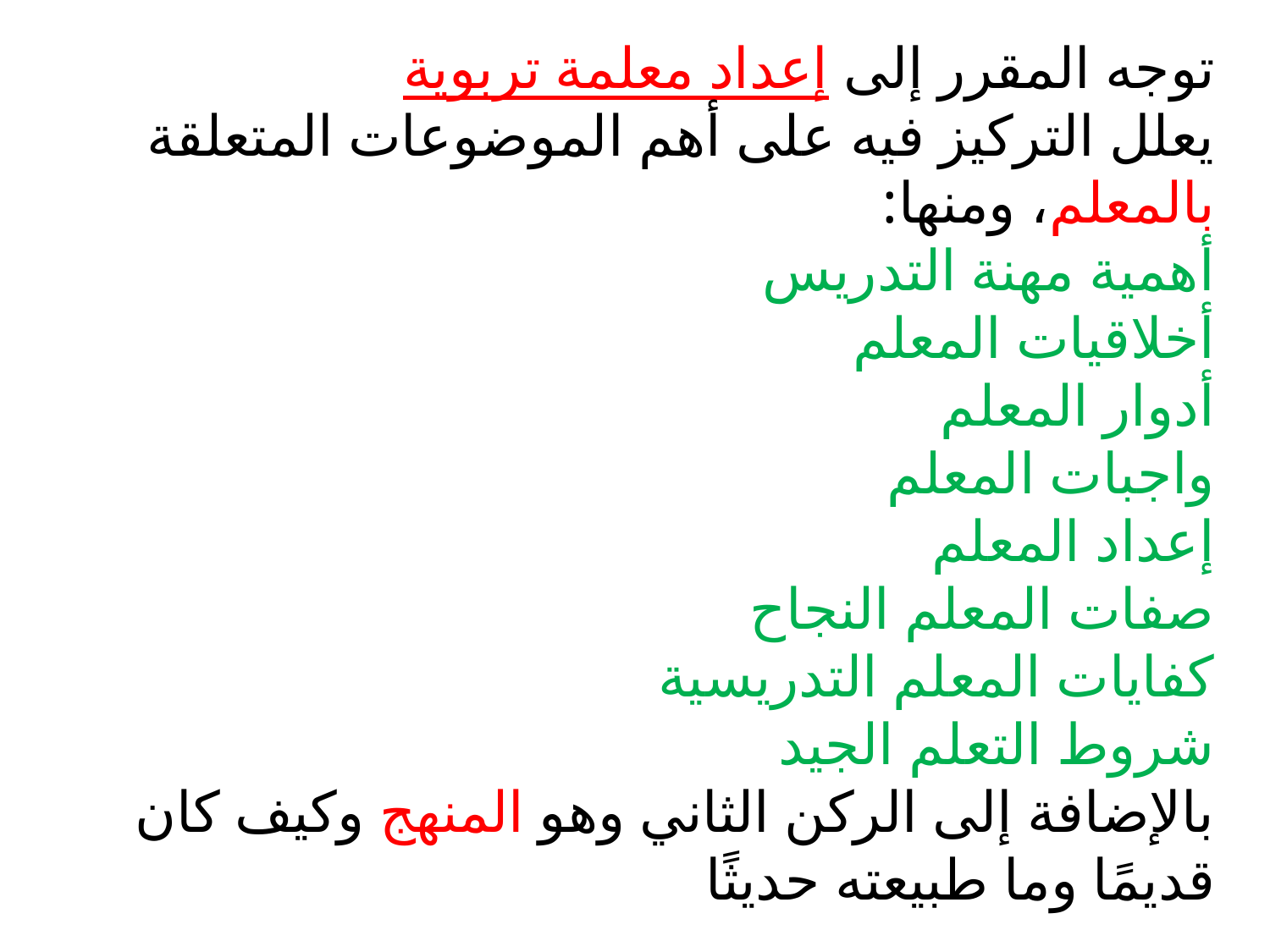

# توجه المقرر إلى إعداد معلمة تربوية يعلل التركيز فيه على أهم الموضوعات المتعلقة بالمعلم، ومنها: أهمية مهنة التدريس أخلاقيات المعلم أدوار المعلم واجبات المعلم إعداد المعلم صفات المعلم النجاح كفايات المعلم التدريسية شروط التعلم الجيد بالإضافة إلى الركن الثاني وهو المنهج وكيف كان قديمًا وما طبيعته حديثًا